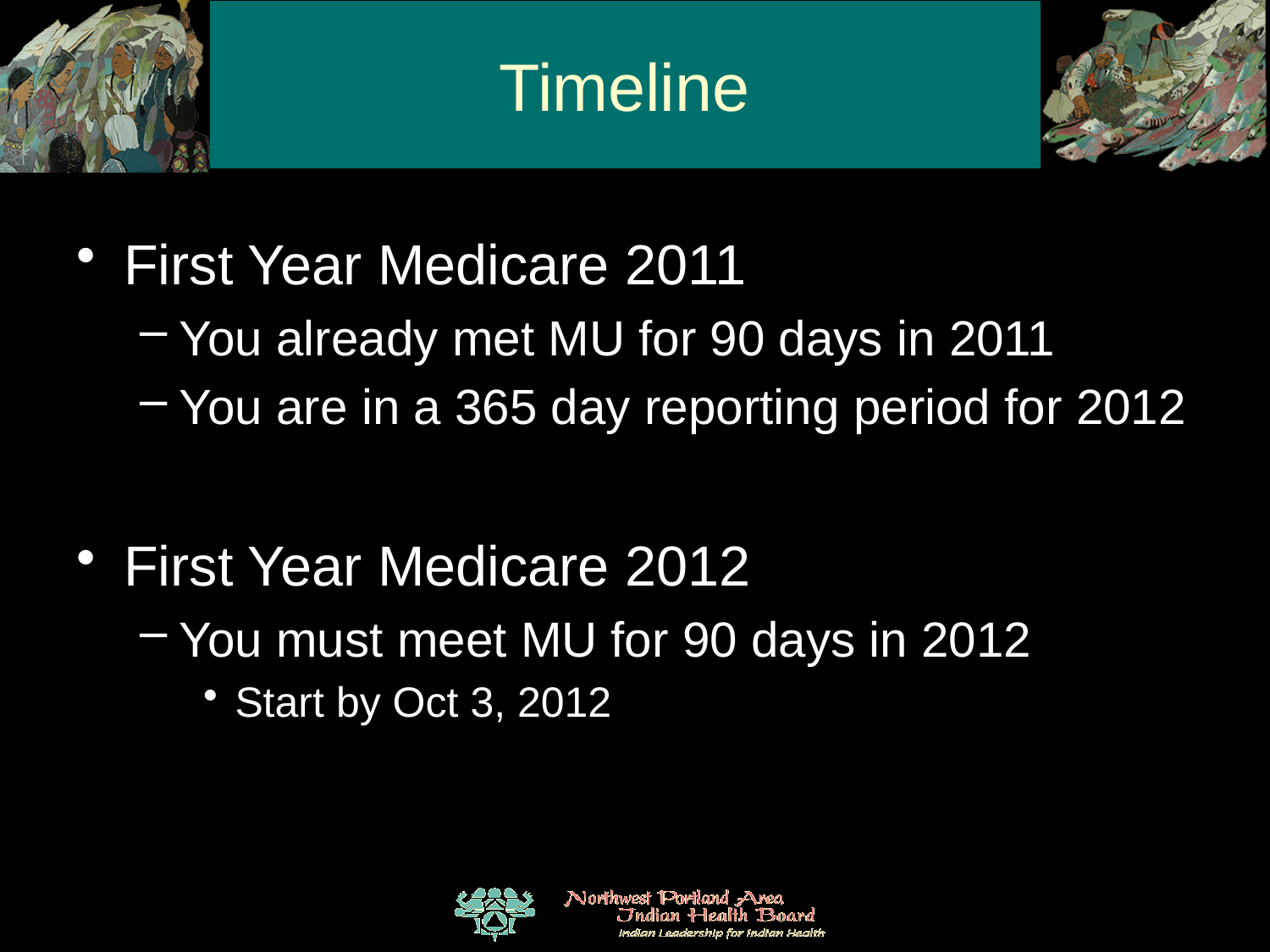

# Timeline
First Year Medicare 2011
You already met MU for 90 days in 2011
You are in a 365 day reporting period for 2012

First Year Medicare 2012
You must meet MU for 90 days in 2012
Start by Oct 3, 2012